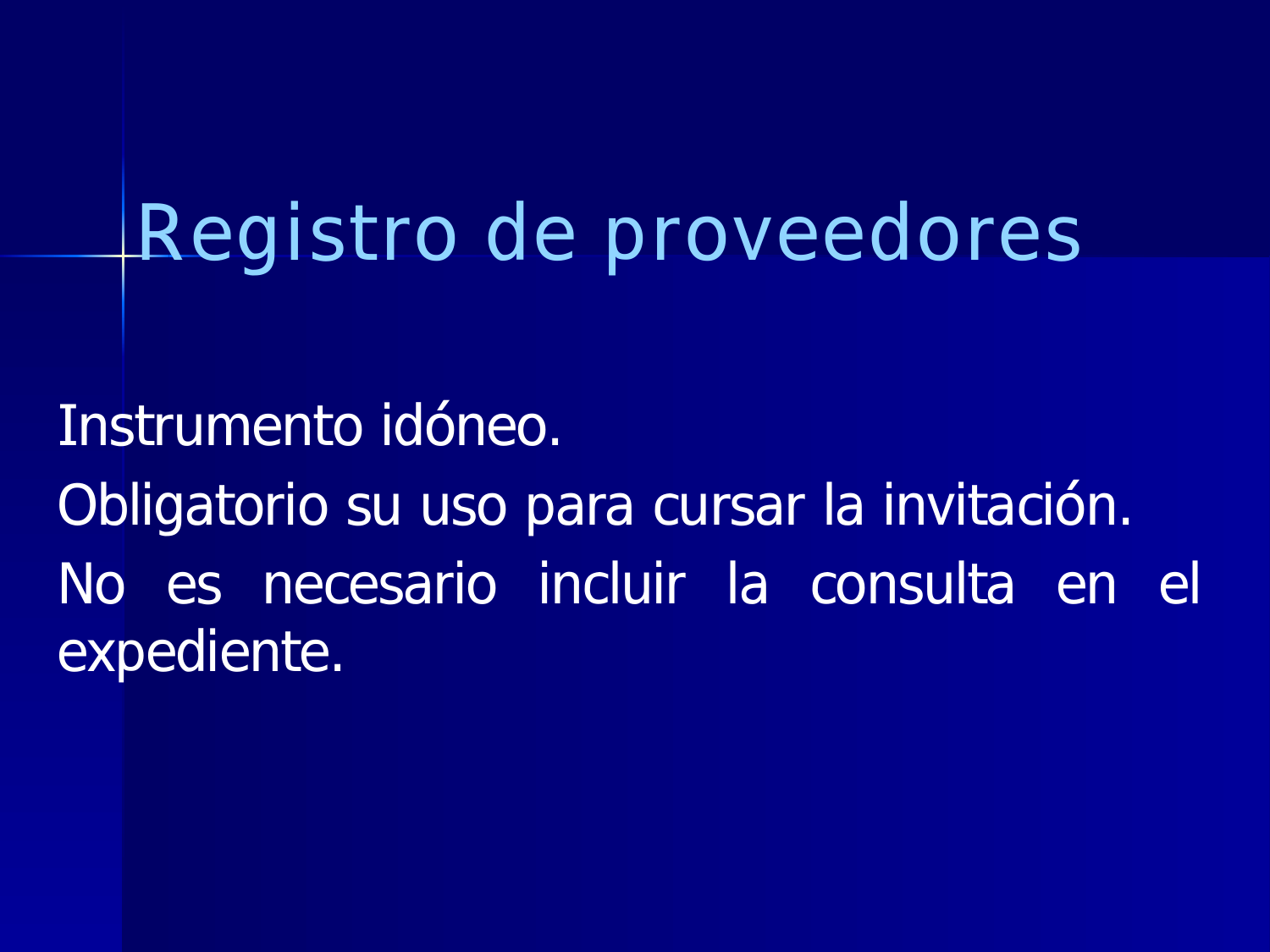

# Registro de proveedores

Instrumento idóneo.
Obligatorio su uso para cursar la invitación.
No es necesario incluir la consulta en el expediente.